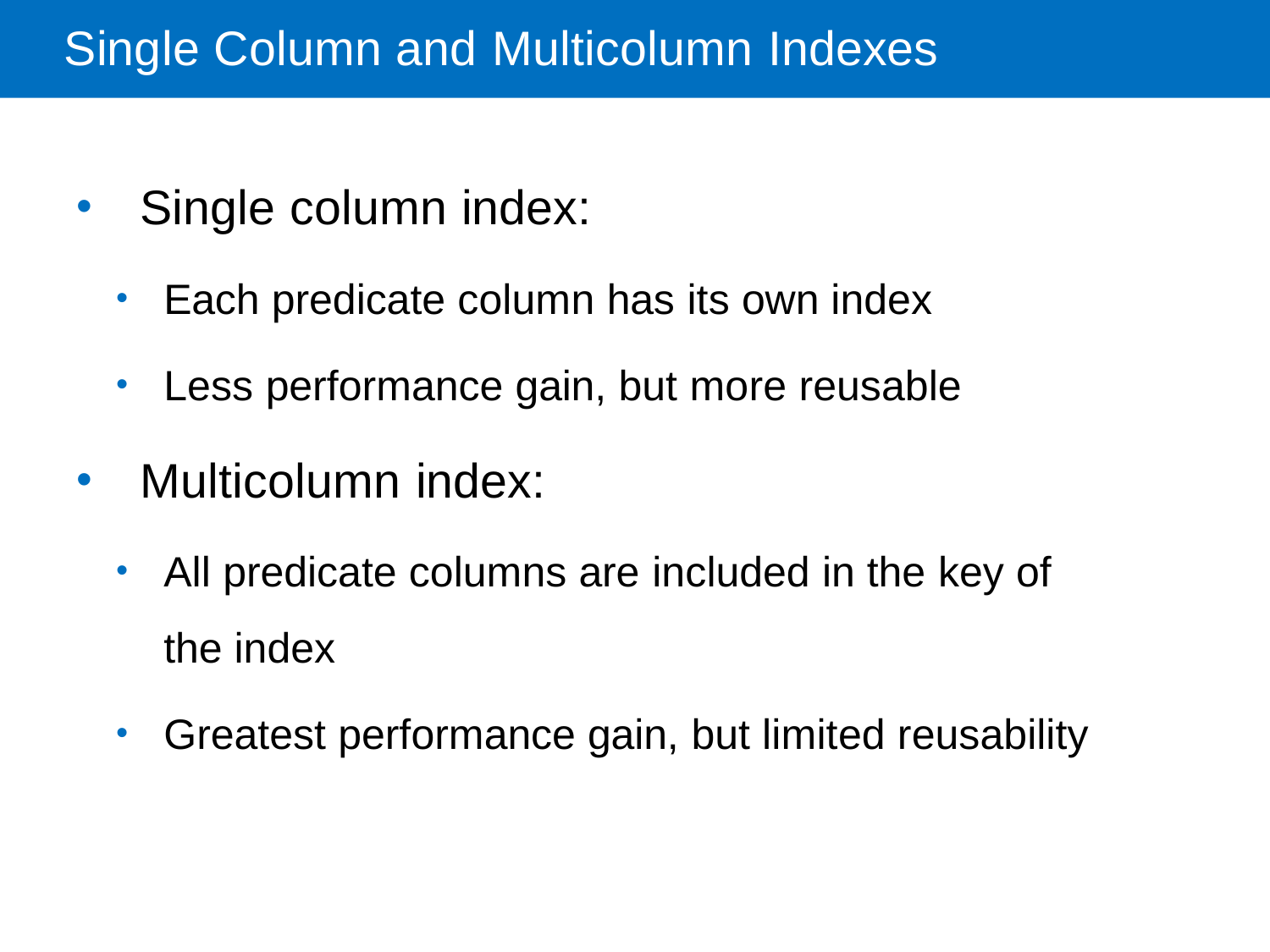

# Single Column and Multicolumn Indexes
Single column index:
Each predicate column has its own index
Less performance gain, but more reusable
Multicolumn index:
All predicate columns are included in the key of the index
Greatest performance gain, but limited reusability